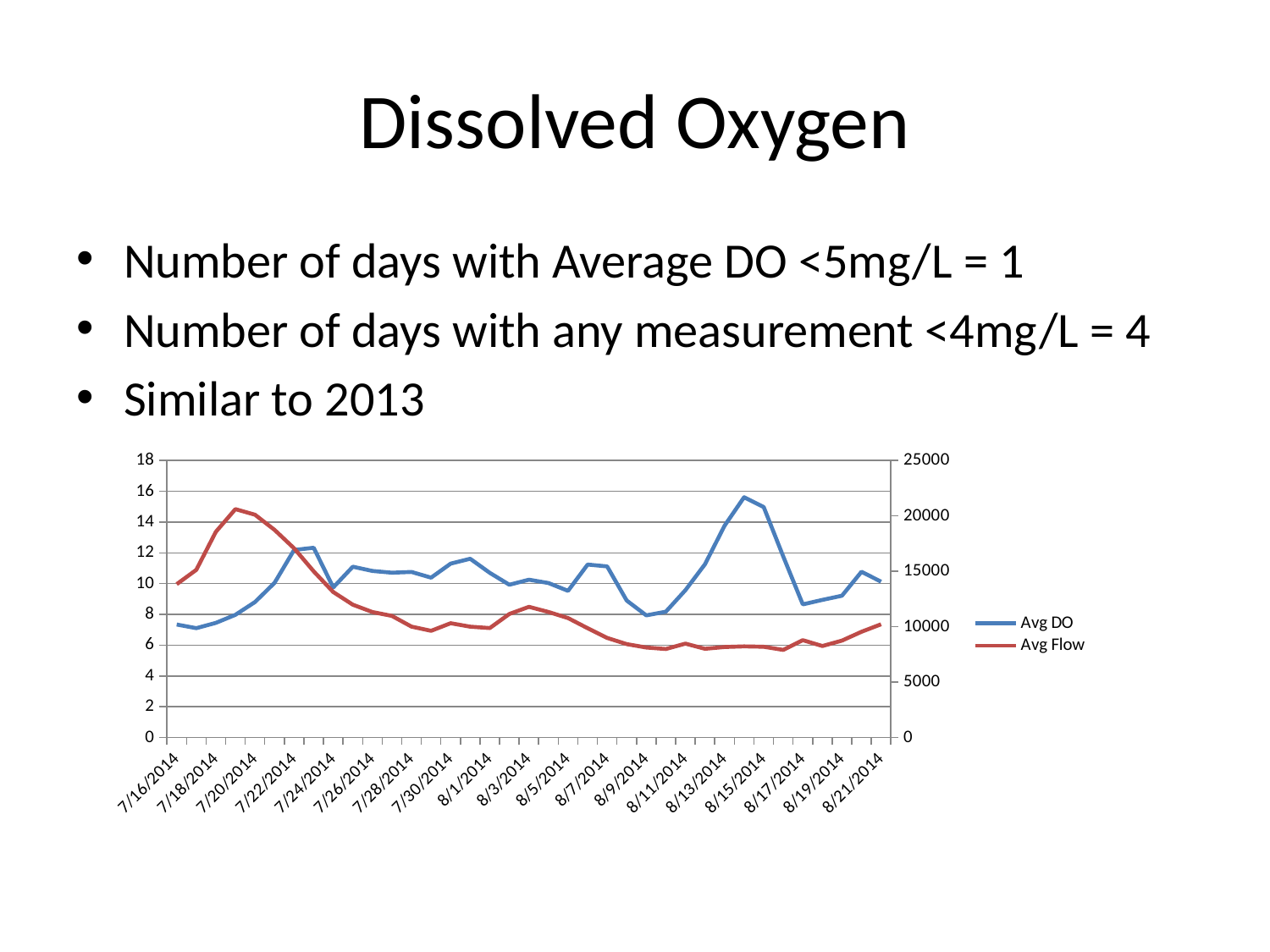

# Dissolved Oxygen
Number of days with Average DO <5mg/L = 1
Number of days with any measurement <4mg/L = 4
Similar to 2013

### Chart

| Category |  |  |
|---|---|---|
| 41836 | 7.343448275862071 | 13837.5 |
| 41837 | 7.107708333333338 | 15132.291666666666 |
| 41838 | 7.451250000000012 | 18560.416666666657 |
| 41839 | 7.972708333333383 | 20605.208333333332 |
| 41840 | 8.803750000000003 | 20104.166666666657 |
| 41841 | 10.049583333333334 | 18736.458333333332 |
| 41842 | 12.184374999999996 | 17071.875 |
| 41843 | 12.327708333333332 | 14996.874999999924 |
| 41844 | 9.750416666666727 | 13129.16666666666 |
| 41845 | 11.096875 | 11988.541666666666 |
| 41846 | 10.823750000000002 | 11327.083333333327 |
| 41847 | 10.707708333333331 | 10976.041666666666 |
| 41848 | 10.758124999999998 | 10009.895833333225 |
| 41849 | 10.387708333333332 | 9630.3125 |
| 41850 | 11.297659574468106 | 10317.291666666666 |
| 41851 | 11.613958333333333 | 10005.104166666666 |
| 41852 | 10.6975 | 9879.47916666659 |
| 41853 | 9.925625000000004 | 11150.0 |
| 41854 | 10.255833333333356 | 11793.75 |
| 41855 | 10.037708333333335 | 11331.25 |
| 41856 | 9.53208333333333 | 10778.125 |
| 41857 | 11.236874999999998 | 9865.9375 |
| 41858 | 11.11833333333333 | 8986.770833333323 |
| 41859 | 8.901875 | 8426.25 |
| 41860 | 7.936875 | 8118.75 |
| 41861 | 8.17854166666667 | 7985.2083333333285 |
| 41862 | 9.574166666666667 | 8470.9375 |
| 41863 | 11.261249999999999 | 8002.2916666667215 |
| 41864 | 13.75979166666667 | 8167.395833333333 |
| 41865 | 15.610000000000001 | 8224.6875 |
| 41866 | 14.972708333333356 | 8188.645833333333 |
| 41867 | 11.764375 | 7902.5 |
| 41868 | 8.651874999999999 | 8785.0 |
| 41869 | 8.94291666666667 | 8255.41666666659 |
| 41870 | 9.212291666666669 | 8741.25 |
| 41871 | 10.770833333333334 | 9546.874999999904 |
| 41872 | 10.125217391304346 | 10223.125 |